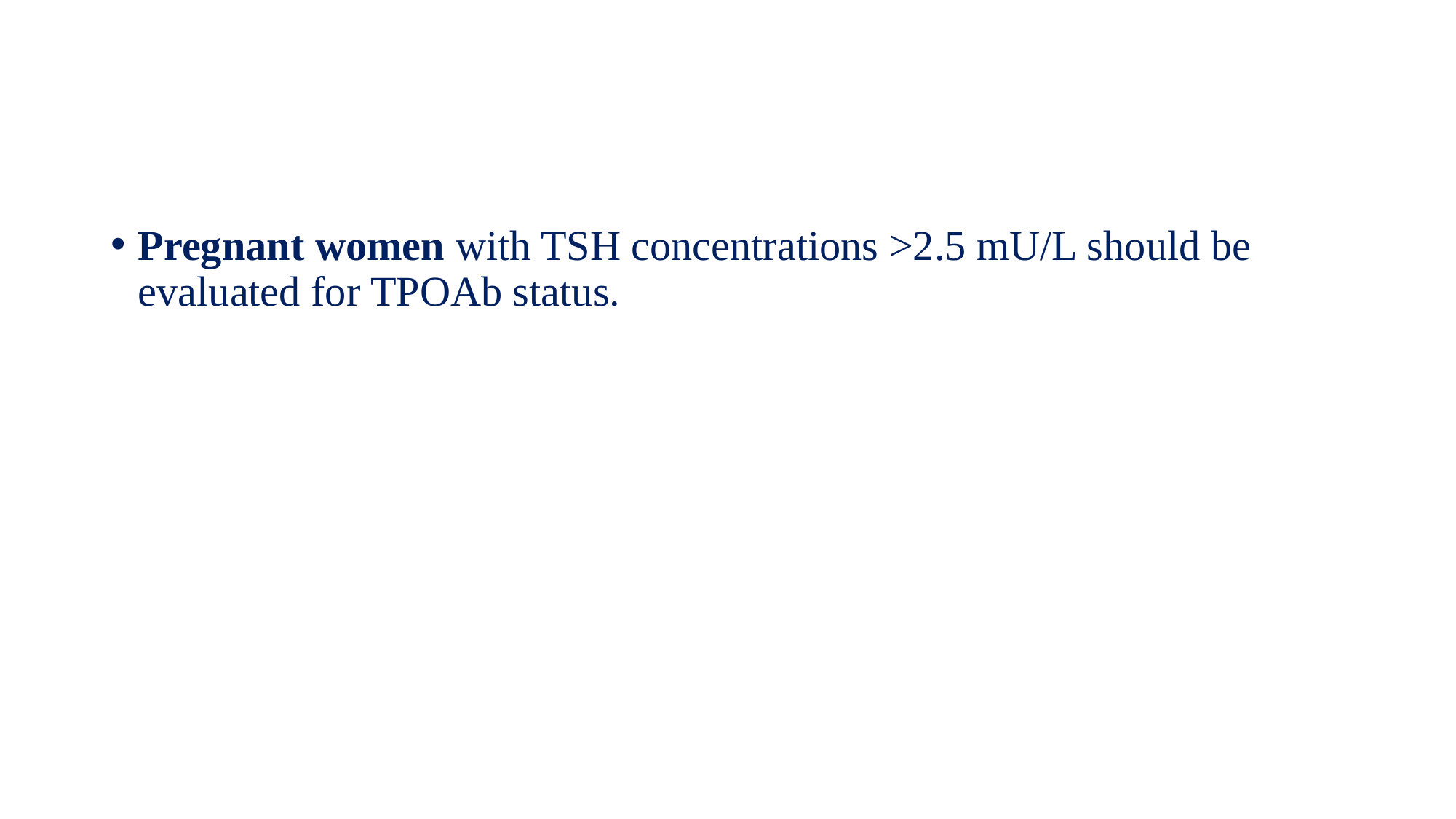

#
Pregnant women with TSH concentrations >2.5 mU/L should be evaluated for TPOAb status.